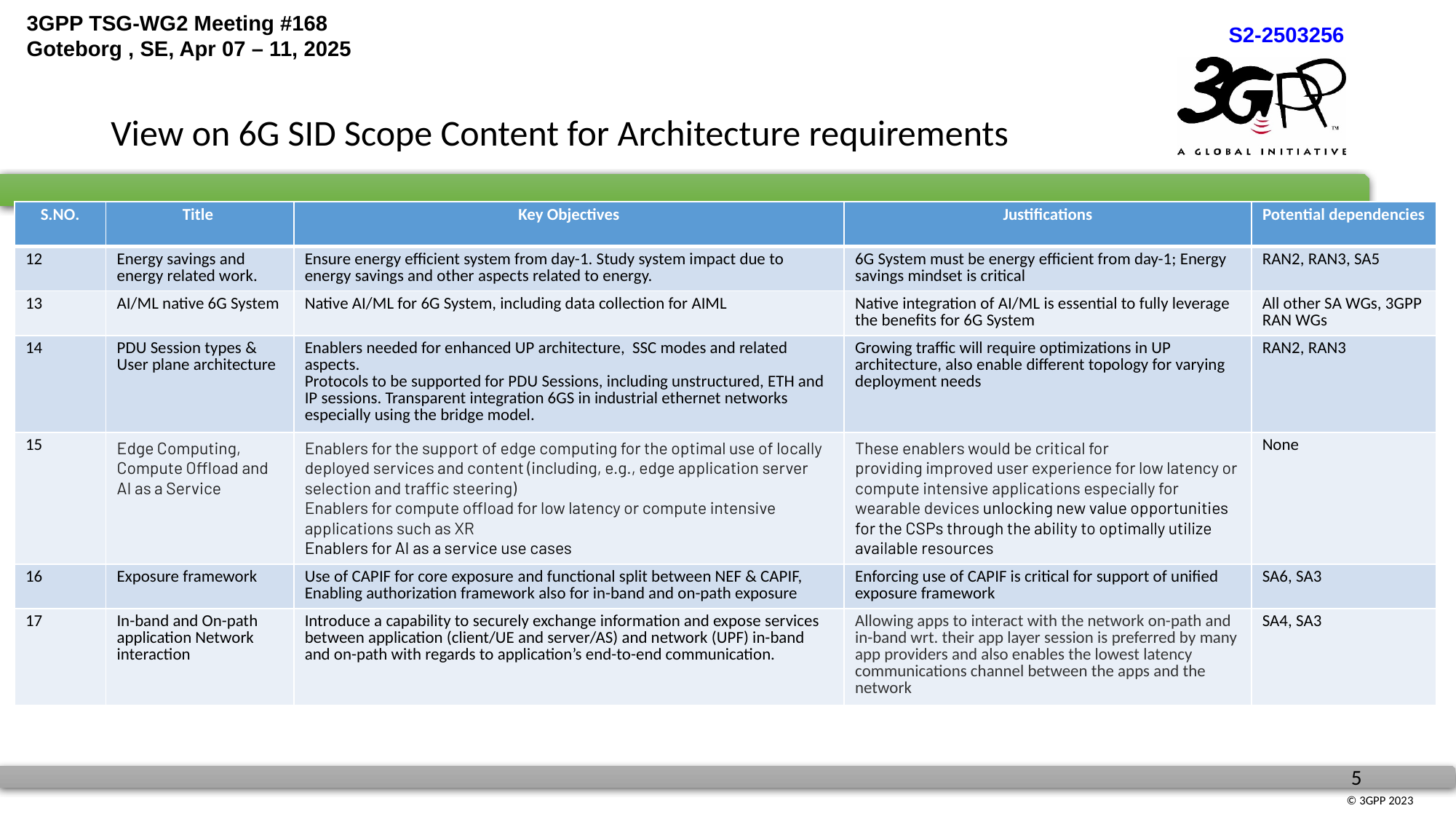

# View on 6G SID Scope Content for Architecture requirements
| S.NO. | Title | Key Objectives | Justifications | Potential dependencies |
| --- | --- | --- | --- | --- |
| 12 | Energy savings and energy related work. | Ensure energy efficient system from day-1. Study system impact due to energy savings and other aspects related to energy. | 6G System must be energy efficient from day-1; Energy savings mindset is critical | RAN2, RAN3, SA5 |
| 13 | AI/ML native 6G System | Native AI/ML for 6G System, including data collection for AIML | Native integration of AI/ML is essential to fully leverage the benefits for 6G System | All other SA WGs, 3GPP RAN WGs |
| 14 | PDU Session types & User plane architecture | Enablers needed for enhanced UP architecture, SSC modes and related aspects. Protocols to be supported for PDU Sessions, including unstructured, ETH and IP sessions. Transparent integration 6GS in industrial ethernet networks especially using the bridge model. | Growing traffic will require optimizations in UP architecture, also enable different topology for varying deployment needs | RAN2, RAN3 |
| 15 | Edge Computing, Compute Offload and AI as a Service | Enablers for the support of edge computing for the optimal use of locally deployed services and content (including, e.g., edge application server selection and traffic steering) Enablers for compute offload for low latency or compute intensive applications such as XR Enablers for AI as a service use cases | These enablers would be critical for  providing improved user experience for low latency or compute intensive applications especially for wearable devices unlocking new value opportunities for the CSPs through the ability to optimally utilize available resources | None |
| 16 | Exposure framework | Use of CAPIF for core exposure and functional split between NEF & CAPIF, Enabling authorization framework also for in-band and on-path exposure | Enforcing use of CAPIF is critical for support of unified exposure framework | SA6, SA3 |
| 17 | In-band and On-path application Network interaction | Introduce a capability to securely exchange information and expose services between application (client/UE and server/AS) and network (UPF) in-band and on-path with regards to application’s end-to-end communication. | Allowing apps to interact with the network on-path and in-band wrt. their app layer session is preferred by many app providers and also enables the lowest latency communications channel between the apps and the network | SA4, SA3 |